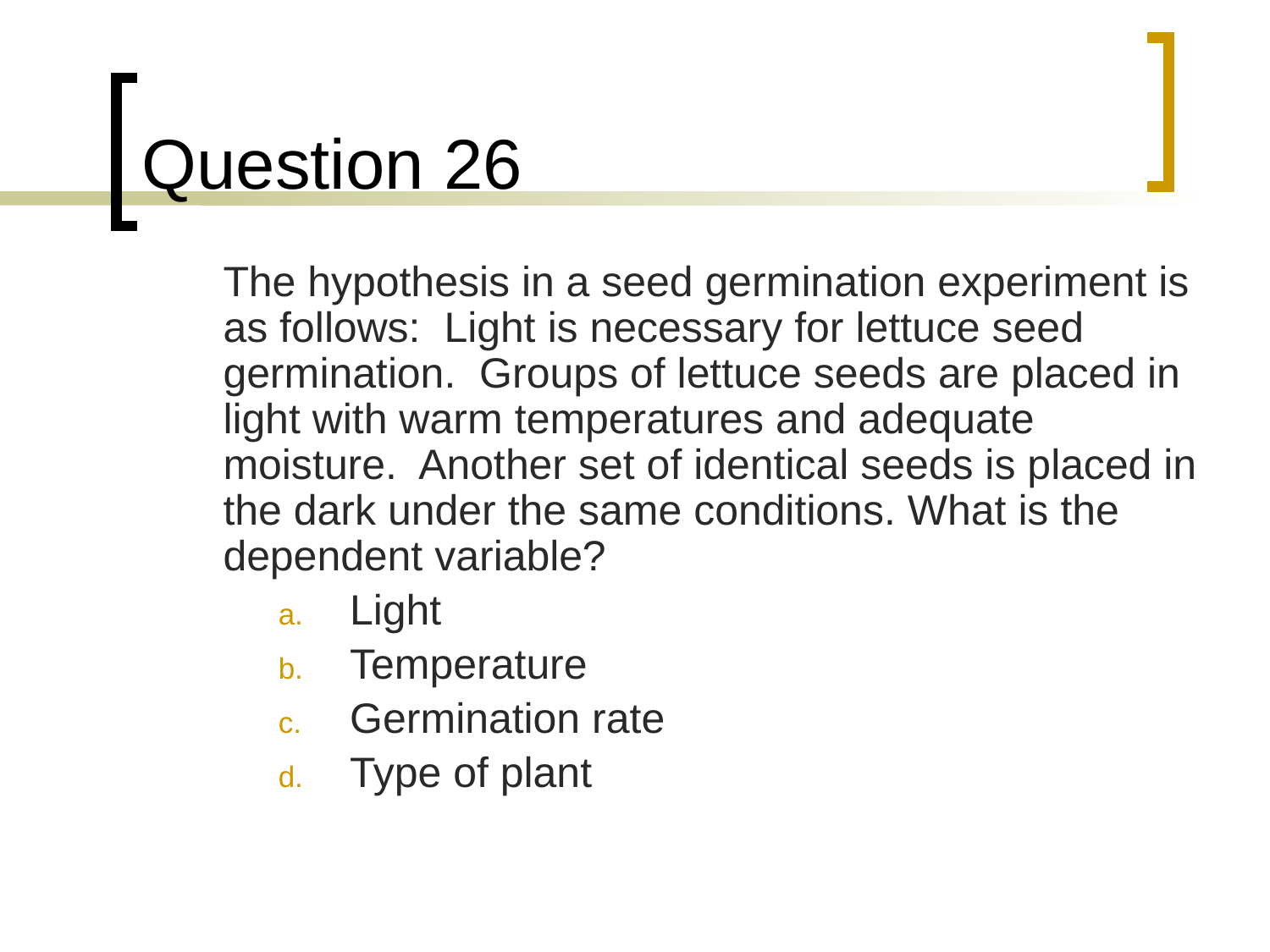

# Question 26
	The hypothesis in a seed germination experiment is as follows:  Light is necessary for lettuce seed germination.  Groups of lettuce seeds are placed in light with warm temperatures and adequate moisture.  Another set of identical seeds is placed in the dark under the same conditions. What is the dependent variable?
Light
Temperature
Germination rate
Type of plant